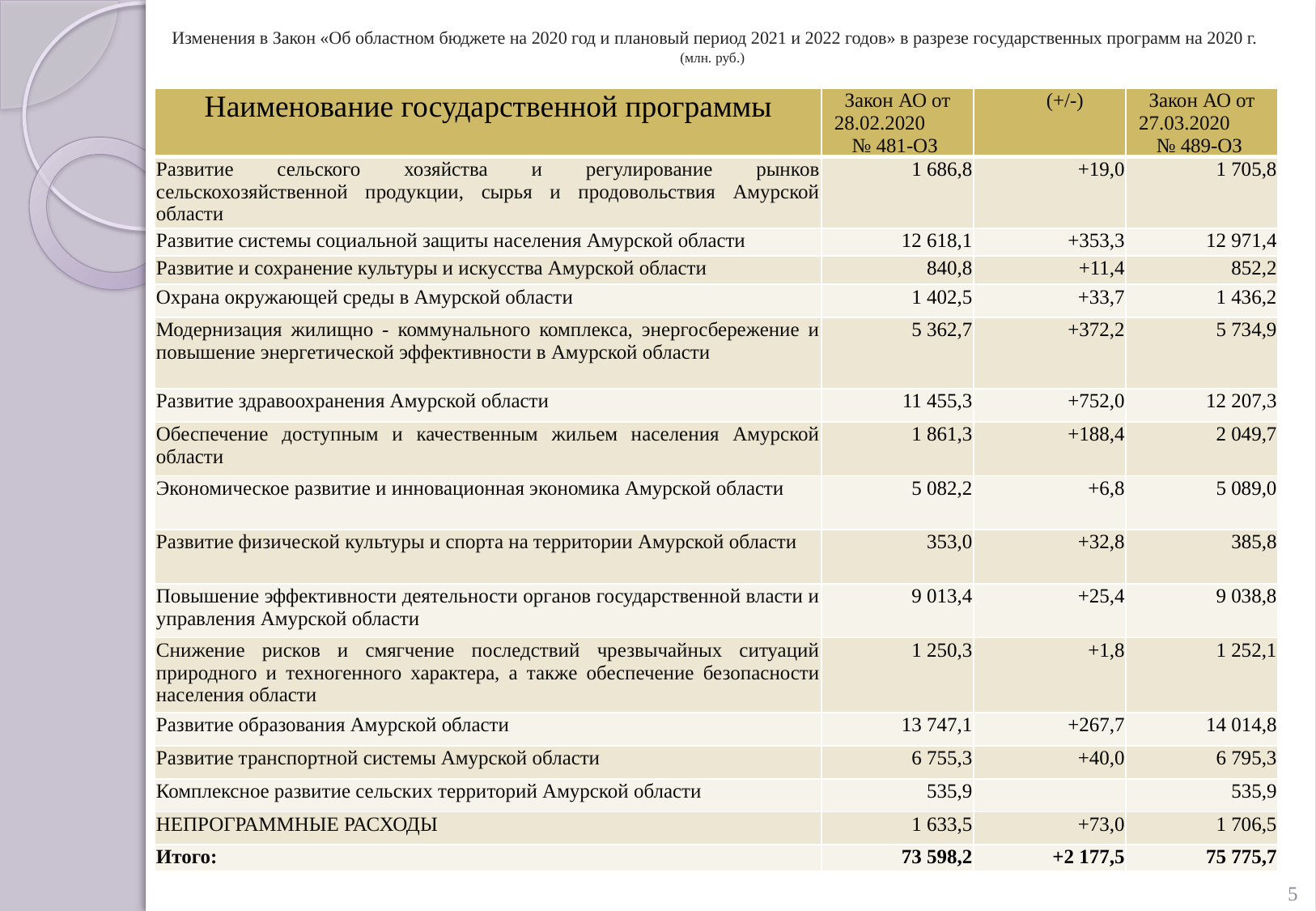

# Изменения в Закон «Об областном бюджете на 2020 год и плановый период 2021 и 2022 годов» в разрезе государственных программ на 2020 г.  (млн. руб.)
| Наименование государственной программы | Закон АО от 28.02.2020 № 481-ОЗ | (+/-) | Закон АО от 27.03.2020 № 489-ОЗ |
| --- | --- | --- | --- |
| Развитие сельского хозяйства и регулирование рынков сельскохозяйственной продукции, сырья и продовольствия Амурской области | 1 686,8 | +19,0 | 1 705,8 |
| Развитие системы социальной защиты населения Амурской области | 12 618,1 | +353,3 | 12 971,4 |
| Развитие и сохранение культуры и искусства Амурской области | 840,8 | +11,4 | 852,2 |
| Охрана окружающей среды в Амурской области | 1 402,5 | +33,7 | 1 436,2 |
| Модернизация жилищно - коммунального комплекса, энергосбережение и повышение энергетической эффективности в Амурской области | 5 362,7 | +372,2 | 5 734,9 |
| Развитие здравоохранения Амурской области | 11 455,3 | +752,0 | 12 207,3 |
| Обеспечение доступным и качественным жильем населения Амурской области | 1 861,3 | +188,4 | 2 049,7 |
| Экономическое развитие и инновационная экономика Амурской области | 5 082,2 | +6,8 | 5 089,0 |
| Развитие физической культуры и спорта на территории Амурской области | 353,0 | +32,8 | 385,8 |
| Повышение эффективности деятельности органов государственной власти и управления Амурской области | 9 013,4 | +25,4 | 9 038,8 |
| Снижение рисков и смягчение последствий чрезвычайных ситуаций природного и техногенного характера, а также обеспечение безопасности населения области | 1 250,3 | +1,8 | 1 252,1 |
| Развитие образования Амурской области | 13 747,1 | +267,7 | 14 014,8 |
| Развитие транспортной системы Амурской области | 6 755,3 | +40,0 | 6 795,3 |
| Комплексное развитие сельских территорий Амурской области | 535,9 |  | 535,9 |
| НЕПРОГРАММНЫЕ РАСХОДЫ | 1 633,5 | +73,0 | 1 706,5 |
| Итого: | 73 598,2 | +2 177,5 | 75 775,7 |
5